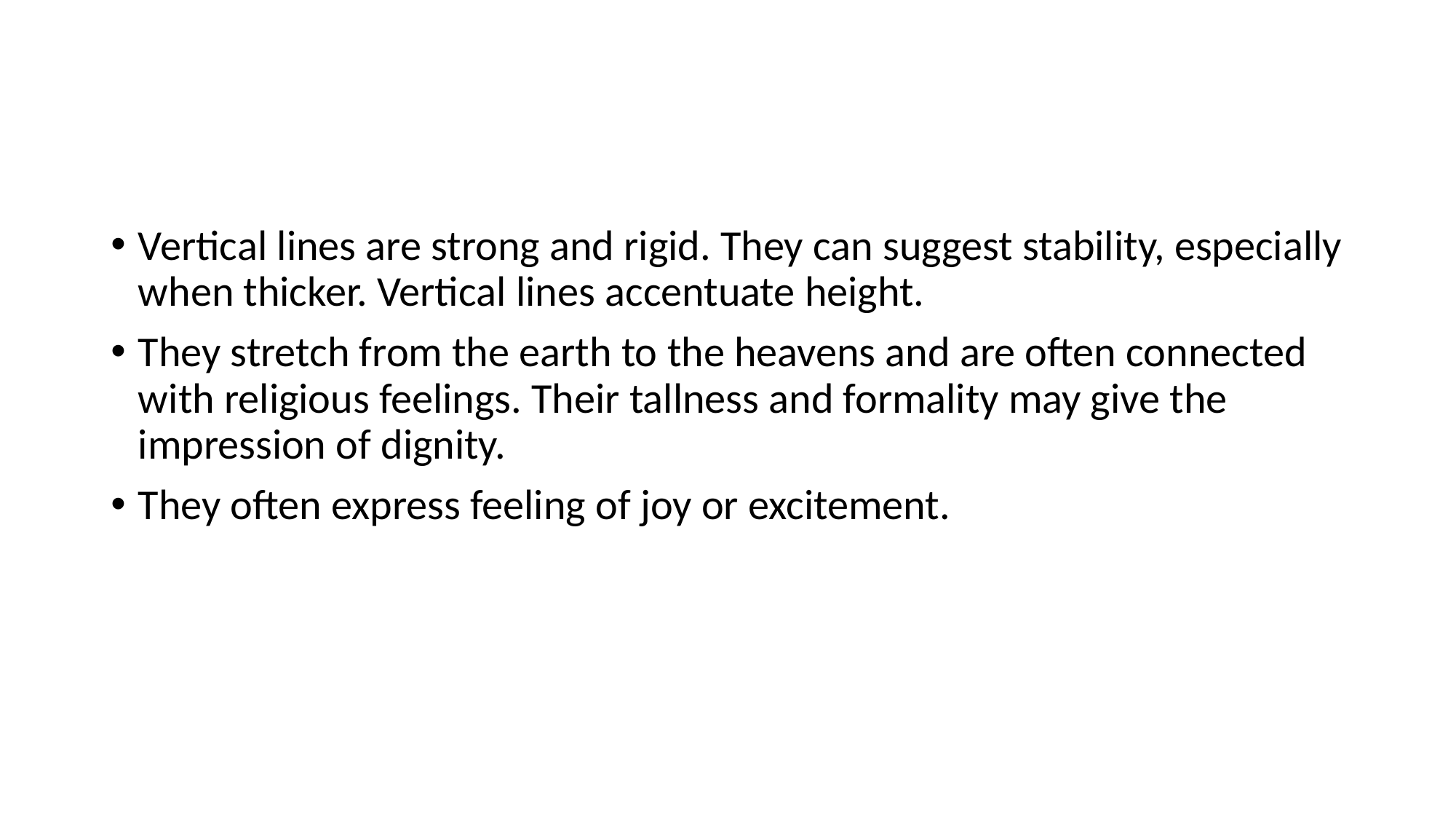

#
Vertical lines are strong and rigid. They can suggest stability, especially when thicker. Vertical lines accentuate height.
They stretch from the earth to the heavens and are often connected with religious feelings. Their tallness and formality may give the impression of dignity.
They often express feeling of joy or excitement.